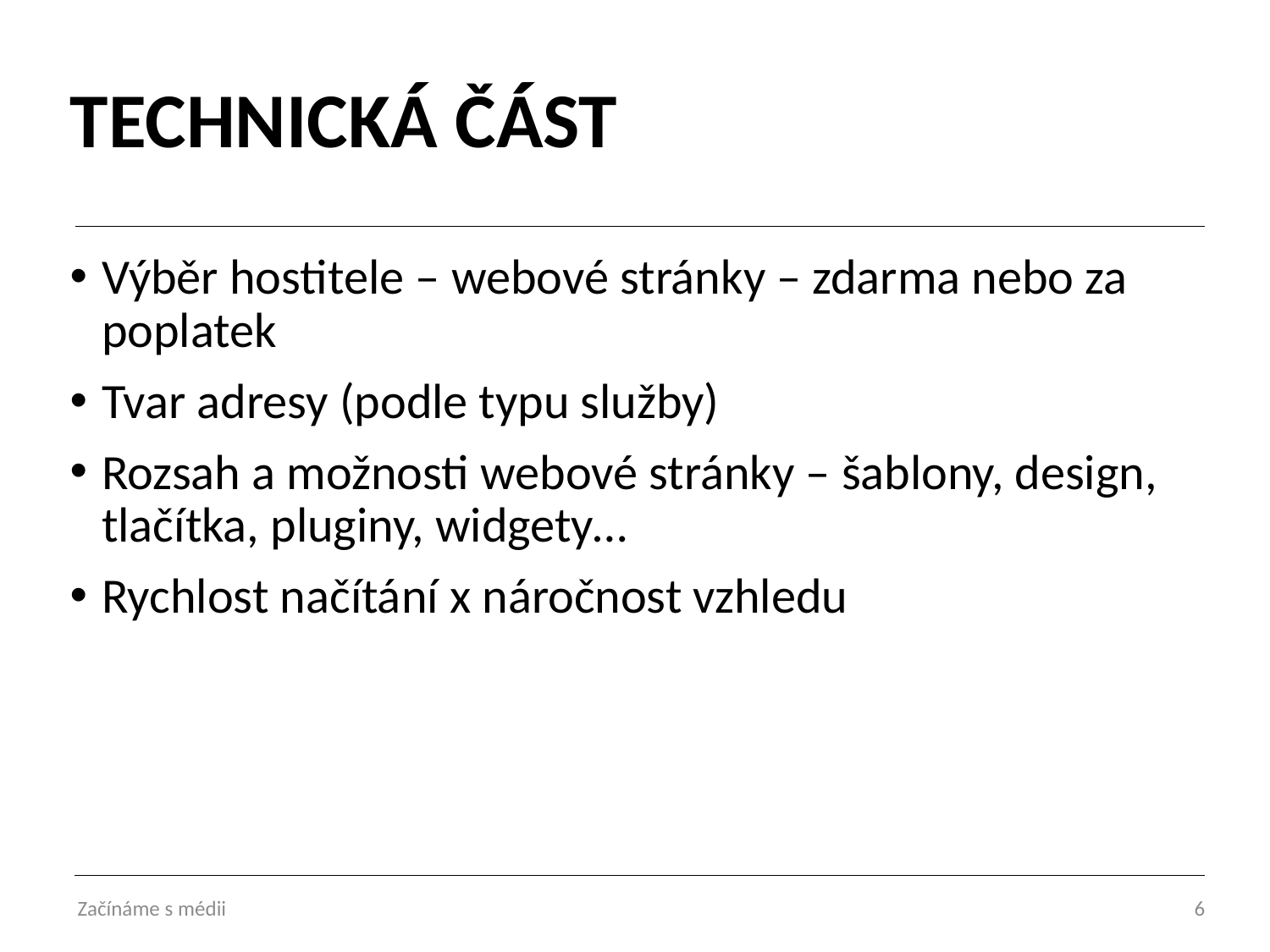

# TECHNICKÁ ČÁST
Výběr hostitele – webové stránky – zdarma nebo za poplatek
Tvar adresy (podle typu služby)
Rozsah a možnosti webové stránky – šablony, design, tlačítka, pluginy, widgety…
Rychlost načítání x náročnost vzhledu

Začínáme s médii
6